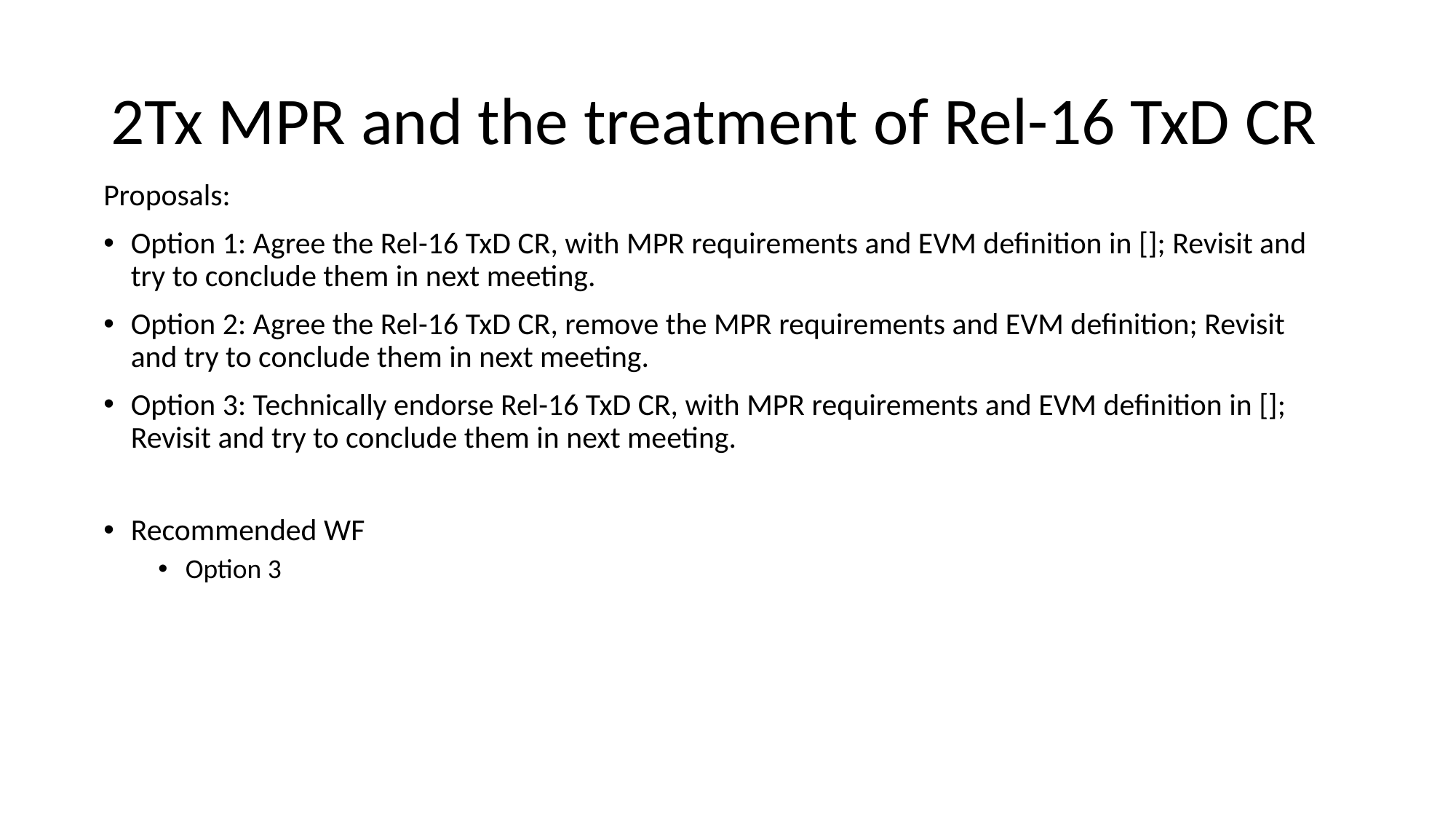

# 2Tx MPR and the treatment of Rel-16 TxD CR
Proposals:
Option 1: Agree the Rel-16 TxD CR, with MPR requirements and EVM definition in []; Revisit and try to conclude them in next meeting.
Option 2: Agree the Rel-16 TxD CR, remove the MPR requirements and EVM definition; Revisit and try to conclude them in next meeting.
Option 3: Technically endorse Rel-16 TxD CR, with MPR requirements and EVM definition in []; Revisit and try to conclude them in next meeting.

Recommended WF
Option 3